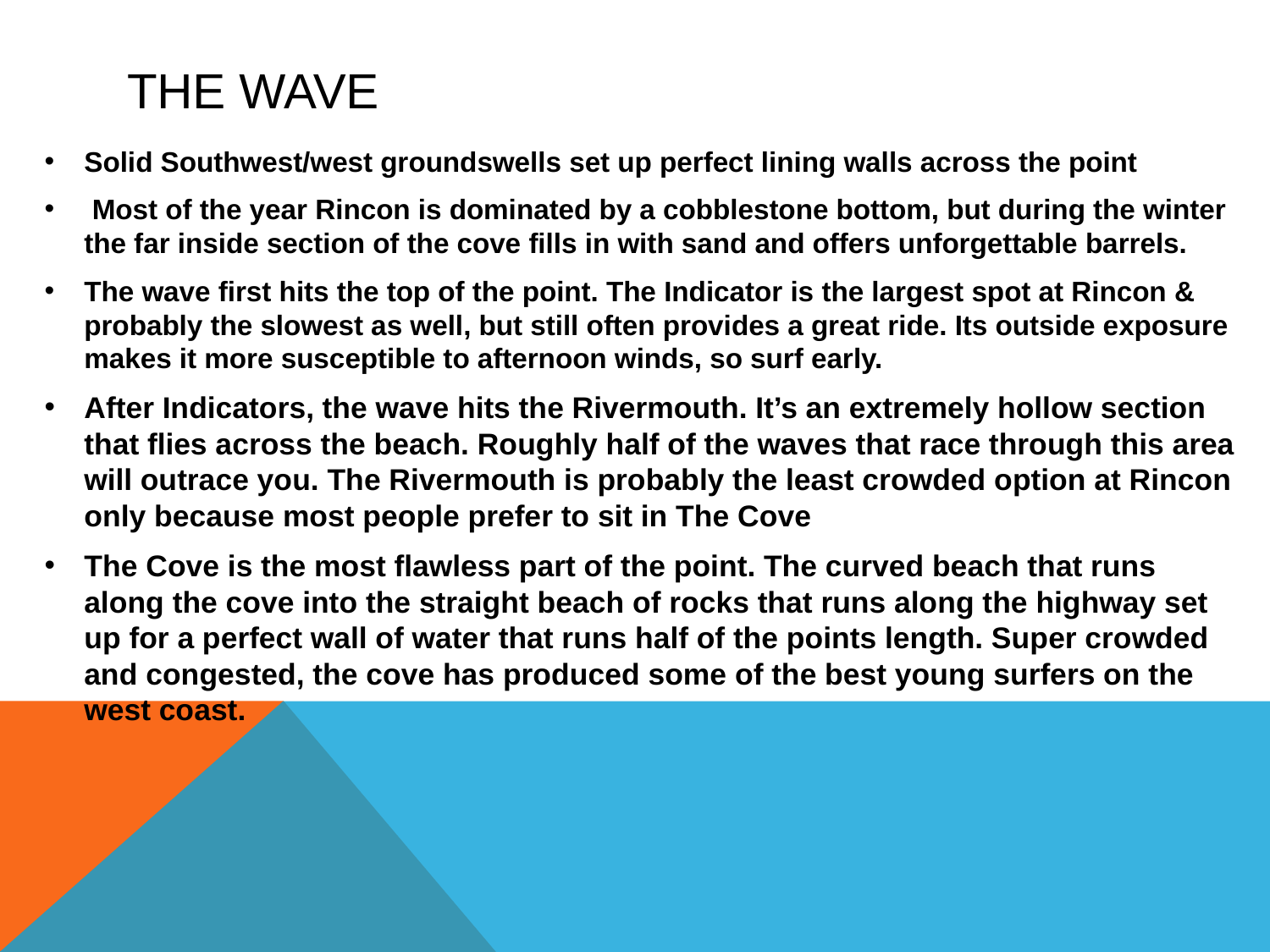

# The wave
Solid Southwest/west groundswells set up perfect lining walls across the point
 Most of the year Rincon is dominated by a cobblestone bottom, but during the winter the far inside section of the cove fills in with sand and offers unforgettable barrels.
The wave first hits the top of the point. The Indicator is the largest spot at Rincon & probably the slowest as well, but still often provides a great ride. Its outside exposure makes it more susceptible to afternoon winds, so surf early.
After Indicators, the wave hits the Rivermouth. It’s an extremely hollow section that flies across the beach. Roughly half of the waves that race through this area will outrace you. The Rivermouth is probably the least crowded option at Rincon only because most people prefer to sit in The Cove
The Cove is the most flawless part of the point. The curved beach that runs along the cove into the straight beach of rocks that runs along the highway set up for a perfect wall of water that runs half of the points length. Super crowded and congested, the cove has produced some of the best young surfers on the west coast.